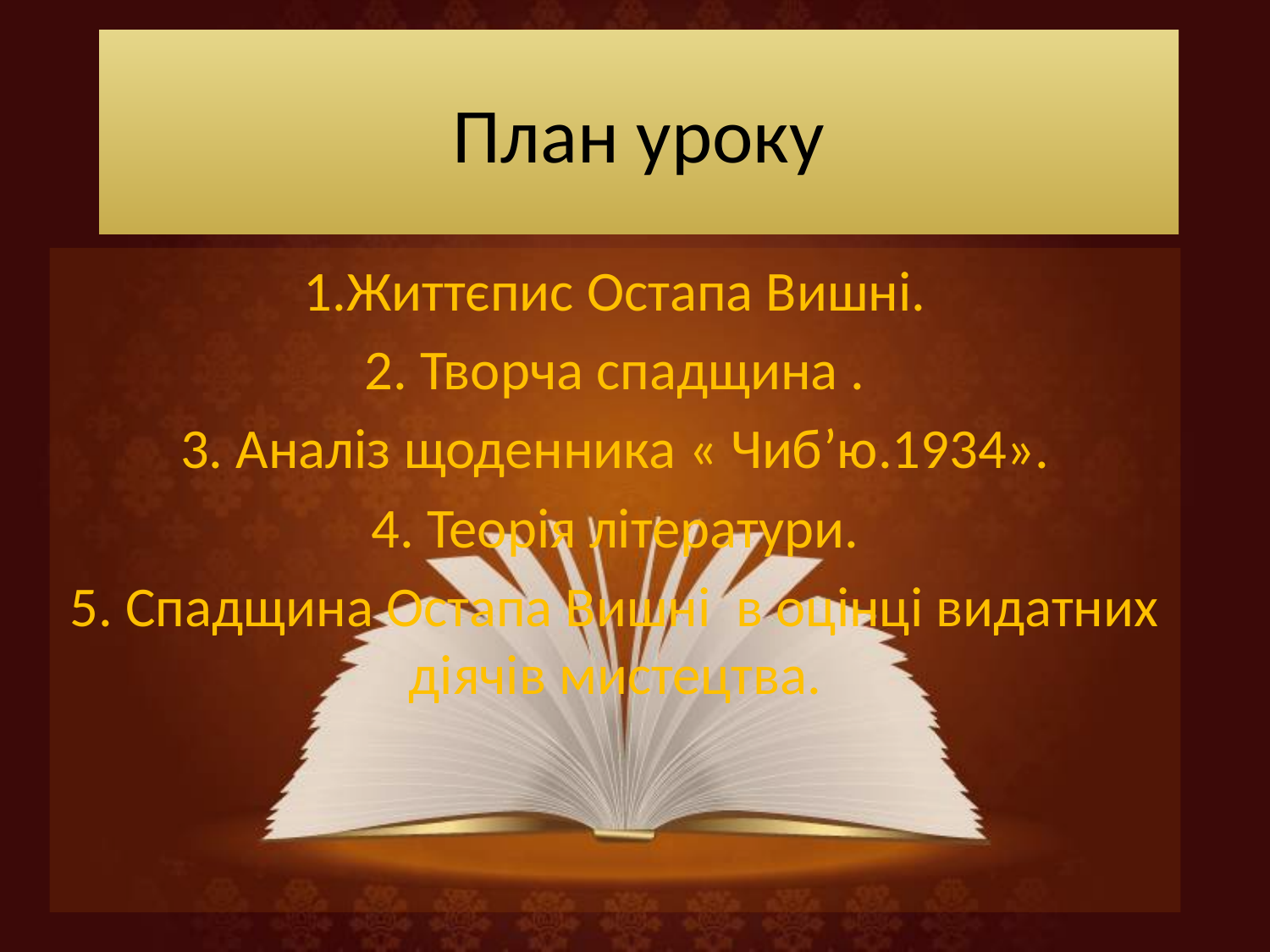

# План уроку
1.Життєпис Остапа Вишні.
2. Творча спадщина .
3. Аналіз щоденника « Чиб’ю.1934».
4. Теорія літератури.
5. Спадщина Остапа Вишні  в оцінці видатних діячів мистецтва.